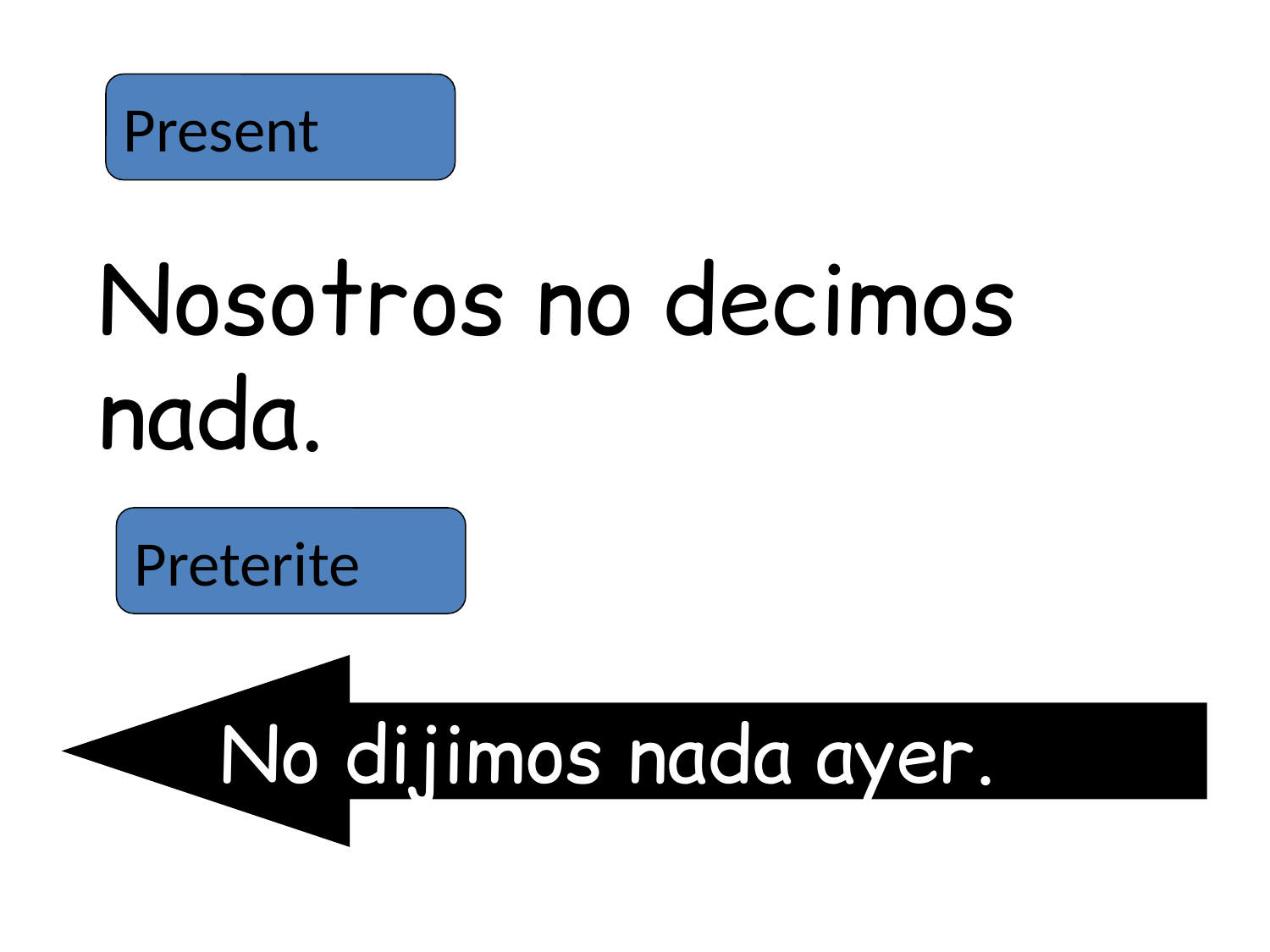

Present
Nosotros no decimos nada.
Preterite
No dijimos nada ayer.